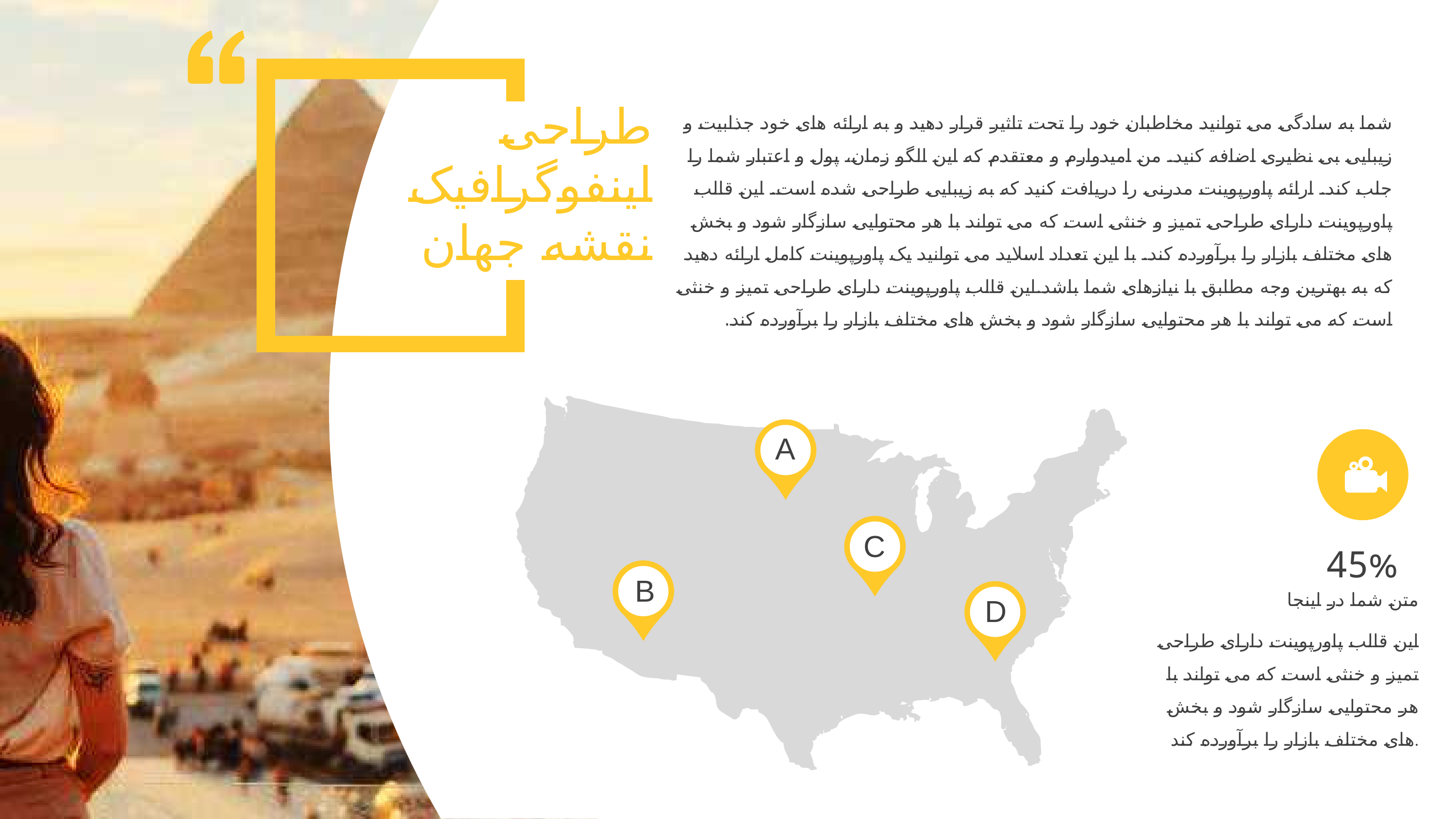

طراحی اینفوگرافیک نقشه جهان
شما به سادگی می توانید مخاطبان خود را تحت تاثیر قرار دهید و به ارائه های خود جذابیت و زیبایی بی نظیری اضافه کنید. من امیدوارم و معتقدم که این الگو زمان، پول و اعتبار شما را جلب کند. ارائه پاورپوینت مدرنی را دریافت کنید که به زیبایی طراحی شده است. این قالب پاورپوینت دارای طراحی تمیز و خنثی است که می تواند با هر محتوایی سازگار شود و بخش های مختلف بازار را برآورده کند. با این تعداد اسلاید می توانید یک پاورپوینت کامل ارائه دهید که به بهترین وجه مطابق با نیازهای شما باشد.این قالب پاورپوینت دارای طراحی تمیز و خنثی است که می تواند با هر محتوایی سازگار شود و بخش های مختلف بازار را برآورده کند.

A

C
45%

B

متن شما در اینجا
D
این قالب پاورپوینت دارای طراحی تمیز و خنثی است که می تواند با هر محتوایی سازگار شود و بخش های مختلف بازار را برآورده کند.